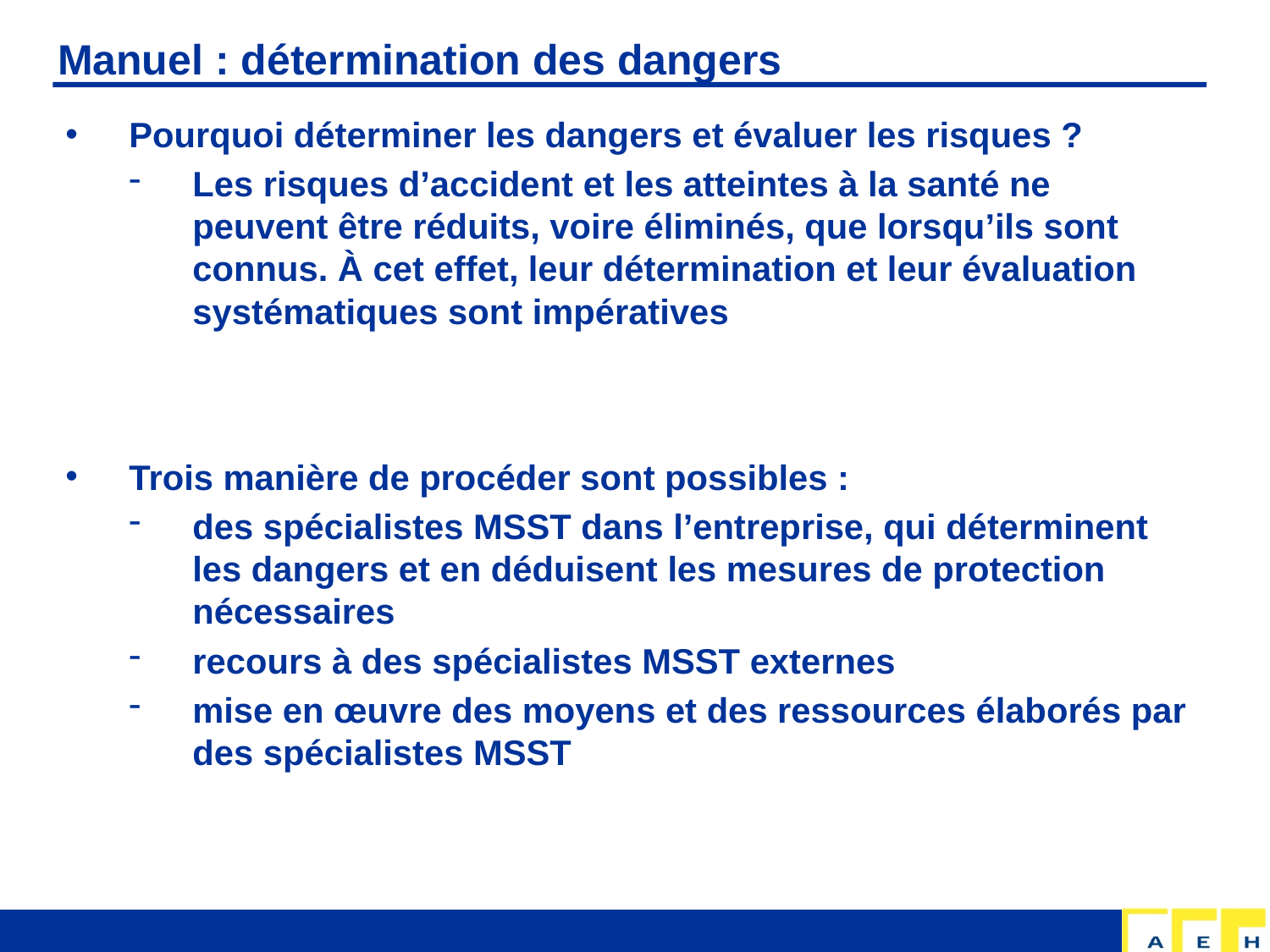

# Manuel : détermination des dangers
Pourquoi déterminer les dangers et évaluer les risques ?
Les risques d’accident et les atteintes à la santé ne peuvent être réduits, voire éliminés, que lorsqu’ils sont connus. À cet effet, leur détermination et leur évaluation systématiques sont impératives

Trois manière de procéder sont possibles :
des spécialistes MSST dans l’entreprise, qui déterminent les dangers et en déduisent les mesures de protection nécessaires
recours à des spécialistes MSST externes
mise en œuvre des moyens et des ressources élaborés par des spécialistes MSST